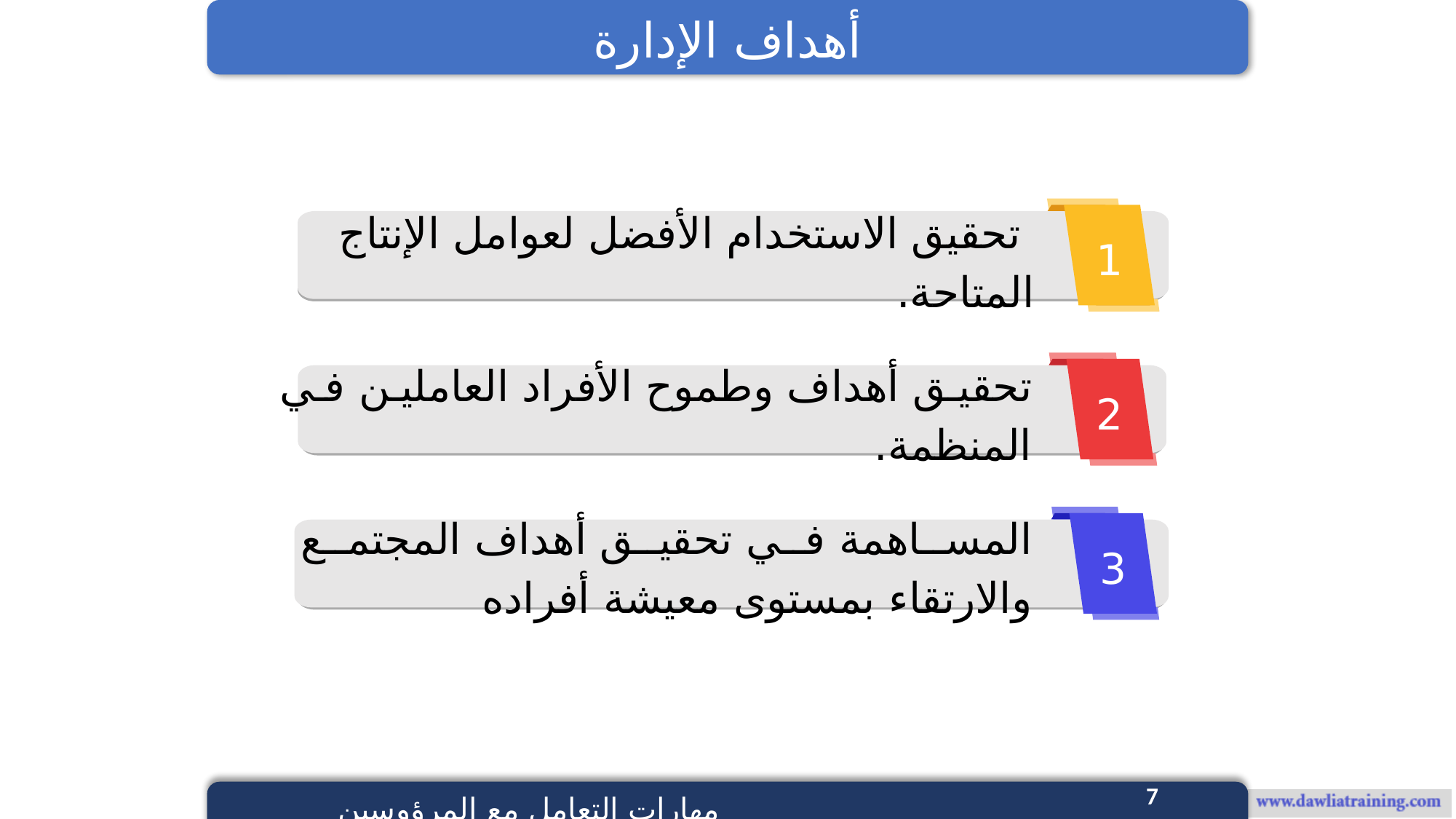

أهداف الإدارة

1

 تحقيق الاستخدام الأفضل لعوامل الإنتاج المتاحة.

2

تحقيق أهداف وطموح الأفراد العاملين في المنظمة.

3

المساهمة في تحقيق أهداف المجتمع والارتقاء بمستوى معيشة أفراده

7

مهارات التعامل مع المرؤوسين